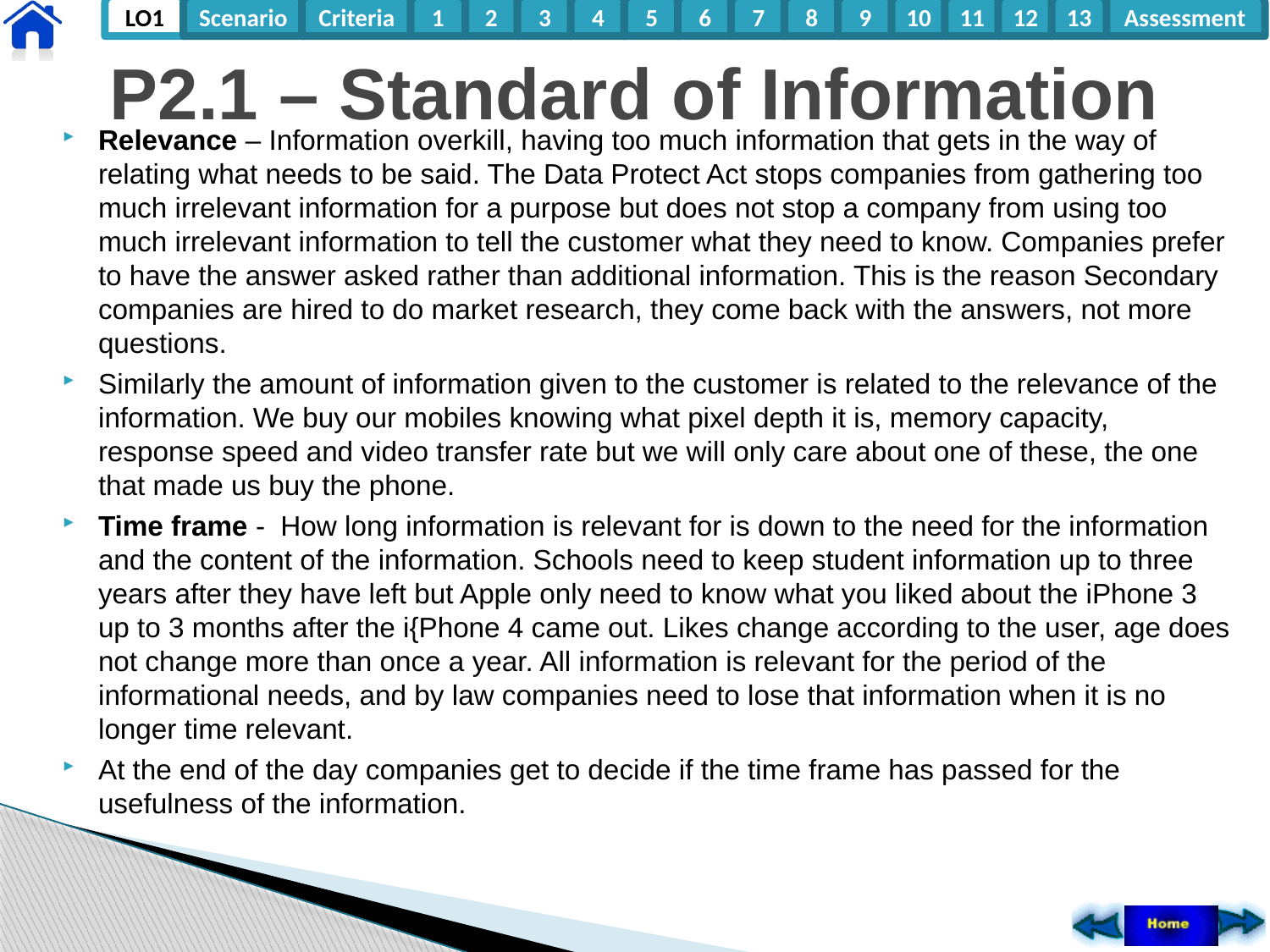

# P2.1 – Standard of Information
Relevance – Information overkill, having too much information that gets in the way of relating what needs to be said. The Data Protect Act stops companies from gathering too much irrelevant information for a purpose but does not stop a company from using too much irrelevant information to tell the customer what they need to know. Companies prefer to have the answer asked rather than additional information. This is the reason Secondary companies are hired to do market research, they come back with the answers, not more questions.
Similarly the amount of information given to the customer is related to the relevance of the information. We buy our mobiles knowing what pixel depth it is, memory capacity, response speed and video transfer rate but we will only care about one of these, the one that made us buy the phone.
Time frame -  How long information is relevant for is down to the need for the information and the content of the information. Schools need to keep student information up to three years after they have left but Apple only need to know what you liked about the iPhone 3 up to 3 months after the i{Phone 4 came out. Likes change according to the user, age does not change more than once a year. All information is relevant for the period of the informational needs, and by law companies need to lose that information when it is no longer time relevant.
At the end of the day companies get to decide if the time frame has passed for the usefulness of the information.